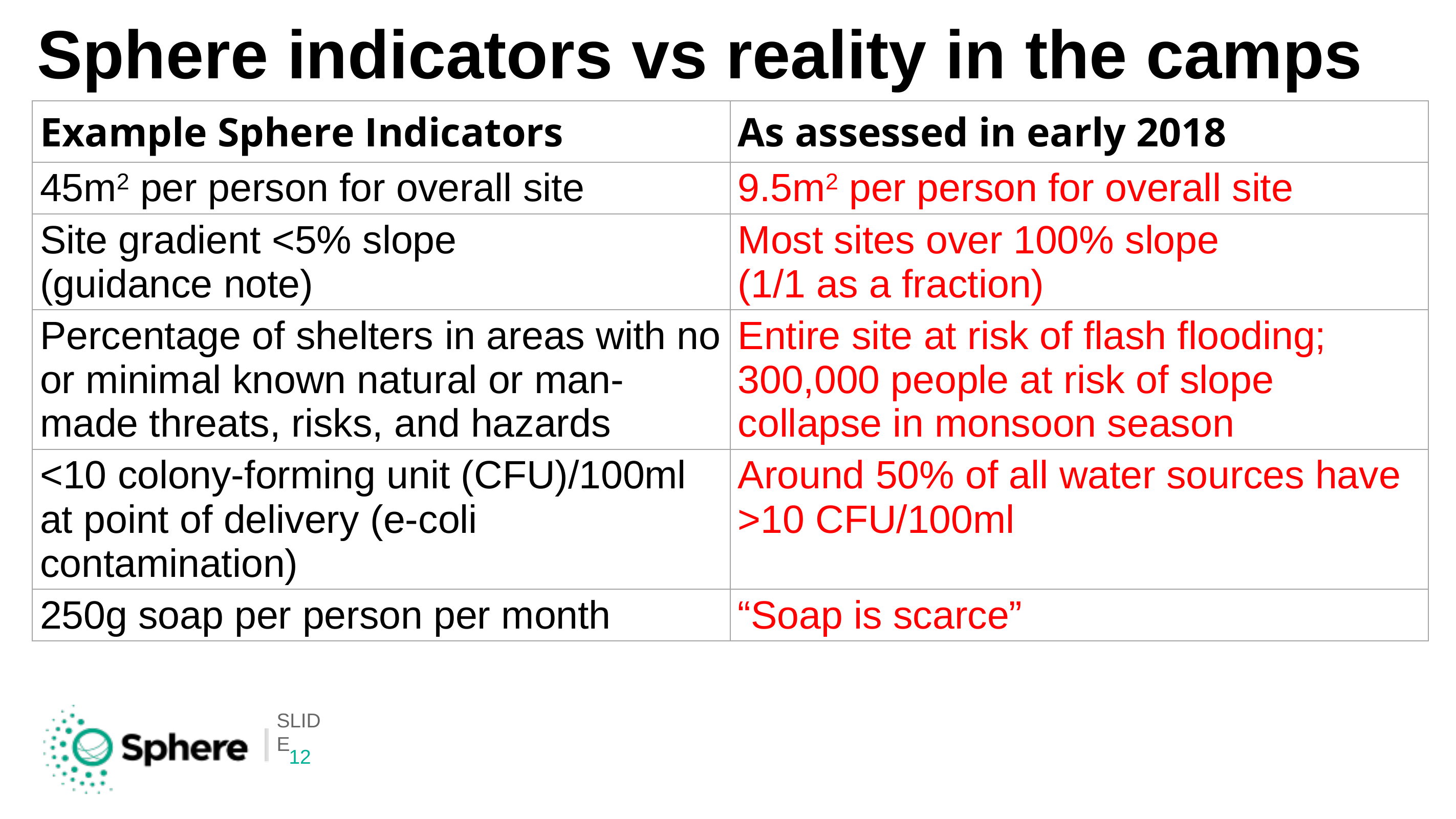

# Sphere indicators vs reality in the camps
| Example Sphere Indicators | As assessed in early 2018 |
| --- | --- |
| 45m2 per person for overall site | 9.5m2 per person for overall site |
| Site gradient <5% slope (guidance note) | Most sites over 100% slope (1/1 as a fraction) |
| Percentage of shelters in areas with no or minimal known natural or man-made threats, risks, and hazards | Entire site at risk of flash flooding; 300,000 people at risk of slope collapse in monsoon season |
| <10 colony-forming unit (CFU)/100ml at point of delivery (e-coli contamination) | Around 50% of all water sources have >10 CFU/100ml |
| 250g soap per person per month | “Soap is scarce” |
12